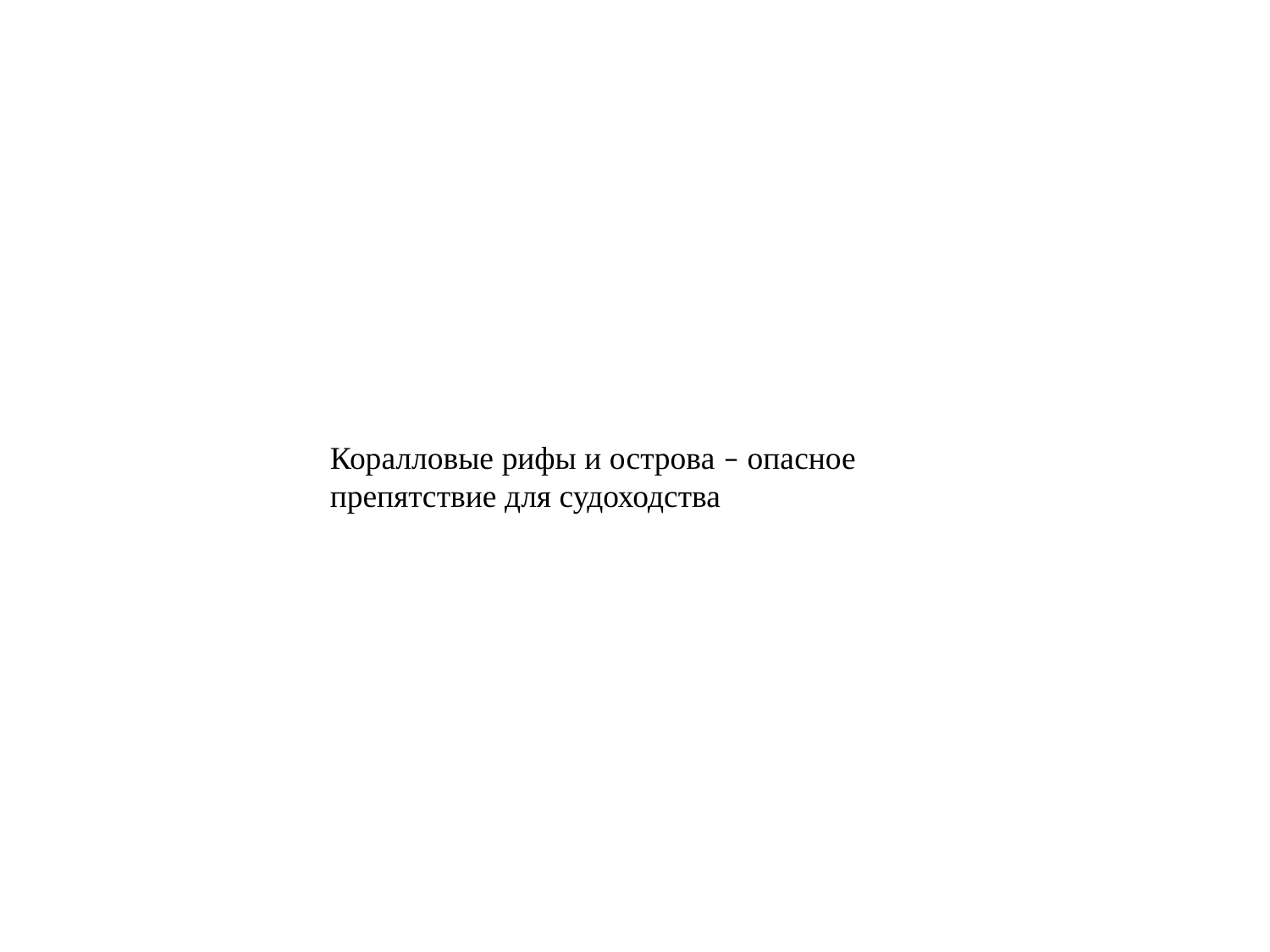

Коралловые рифы и острова – опасное препятствие для судоходства